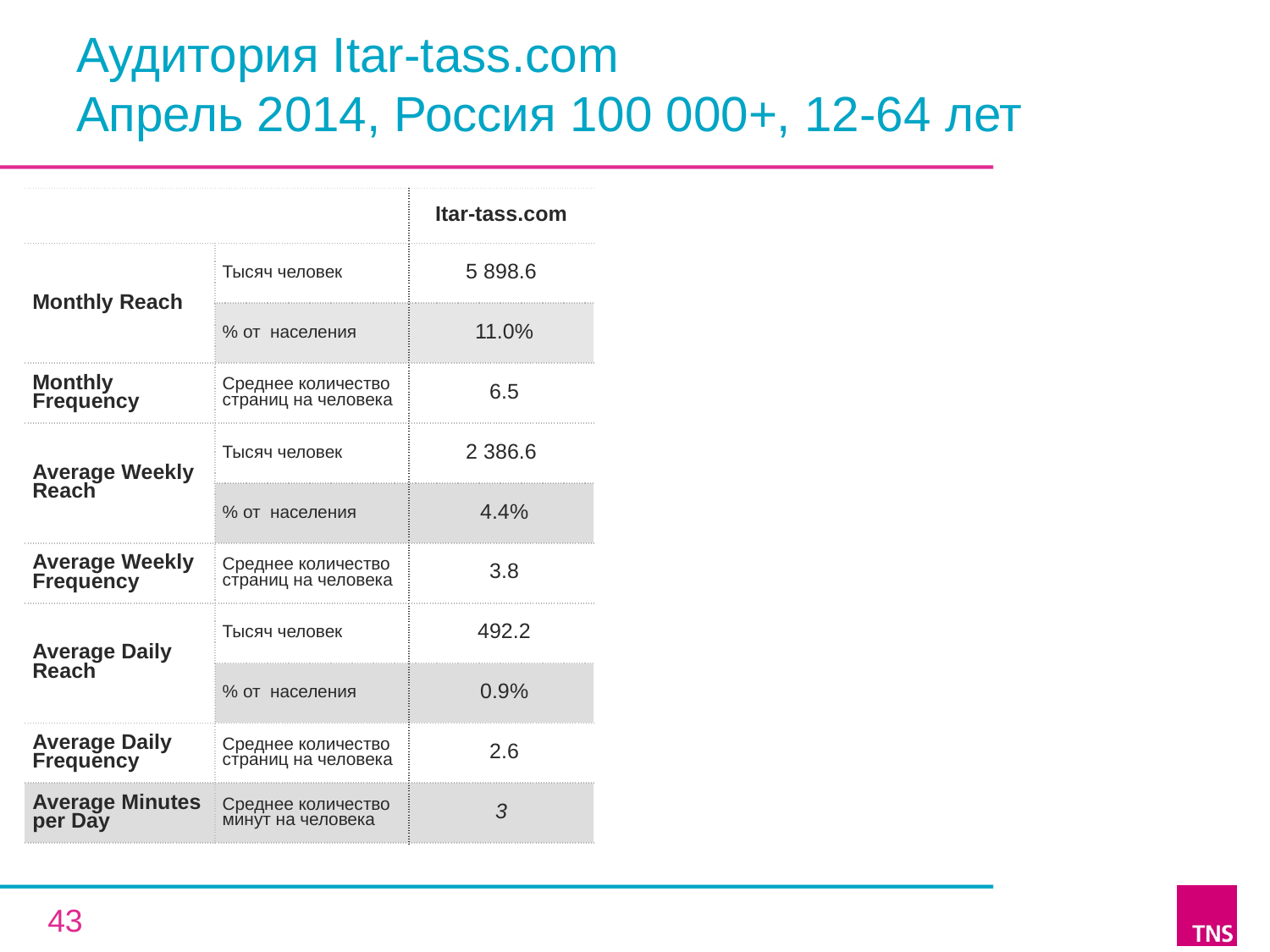

# Аудитория Itar-tass.com Апрель 2014, Россия 100 000+, 12-64 лет
|  |  | Itar-tass.com |
| --- | --- | --- |
| Monthly Reach | Тысяч человек | 5 898.6 |
|  | % от населения | 11.0% |
| Monthly Frequency | Среднее количество страниц на человека | 6.5 |
| Average Weekly Reach | Тысяч человек | 2 386.6 |
|  | % от населения | 4.4% |
| Average Weekly Frequency | Среднее количество страниц на человека | 3.8 |
| Average Daily Reach | Тысяч человек | 492.2 |
|  | % от населения | 0.9% |
| Average Daily Frequency | Среднее количество страниц на человека | 2.6 |
| Average Minutes per Day | Среднее количество минут на человека | 3 |

43